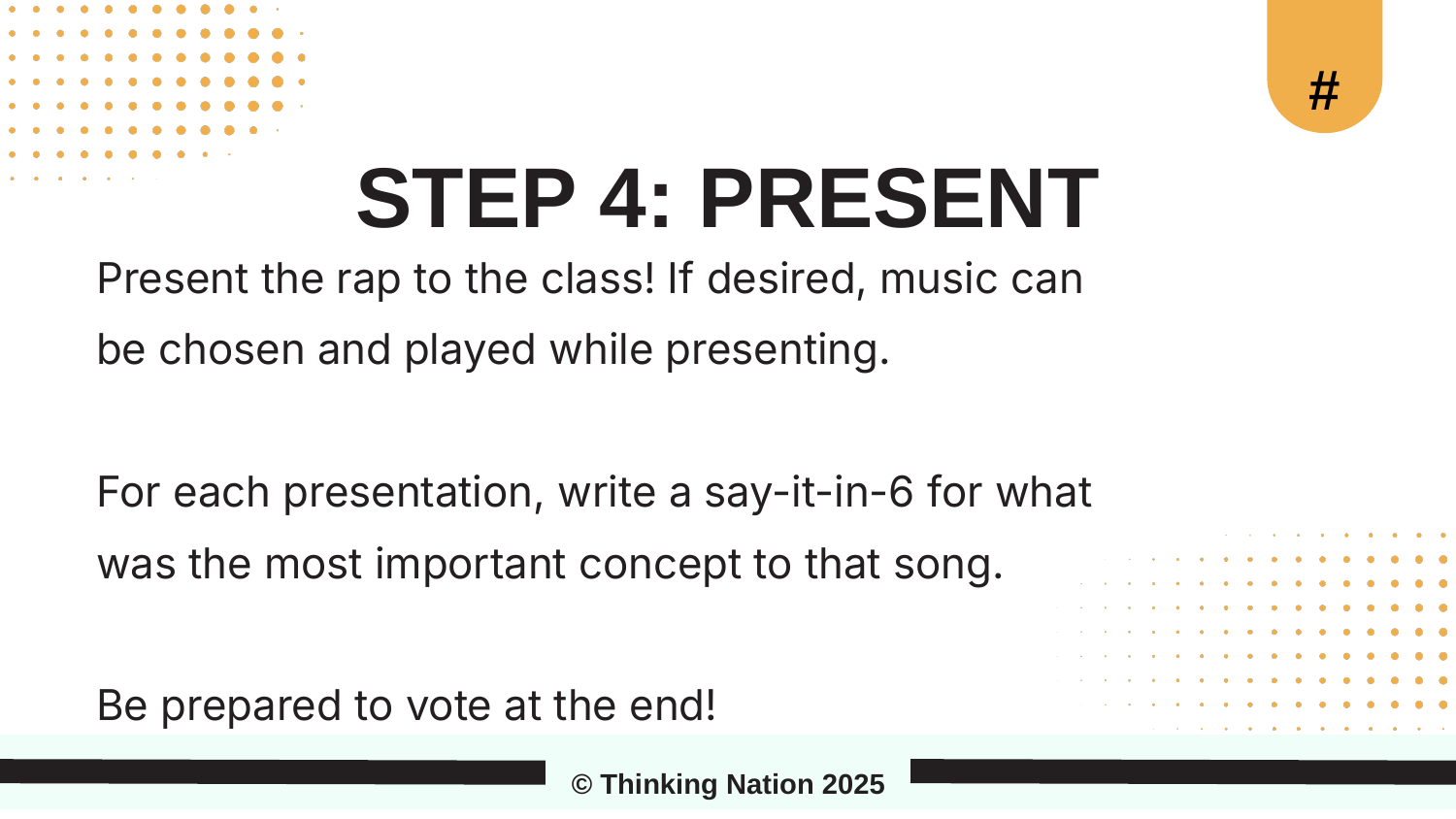

#
STEP 4: PRESENT
Present the rap to the class! If desired, music can be chosen and played while presenting.

For each presentation, write a say-it-in-6 for what was the most important concept to that song.

Be prepared to vote at the end!

© Thinking Nation 2025